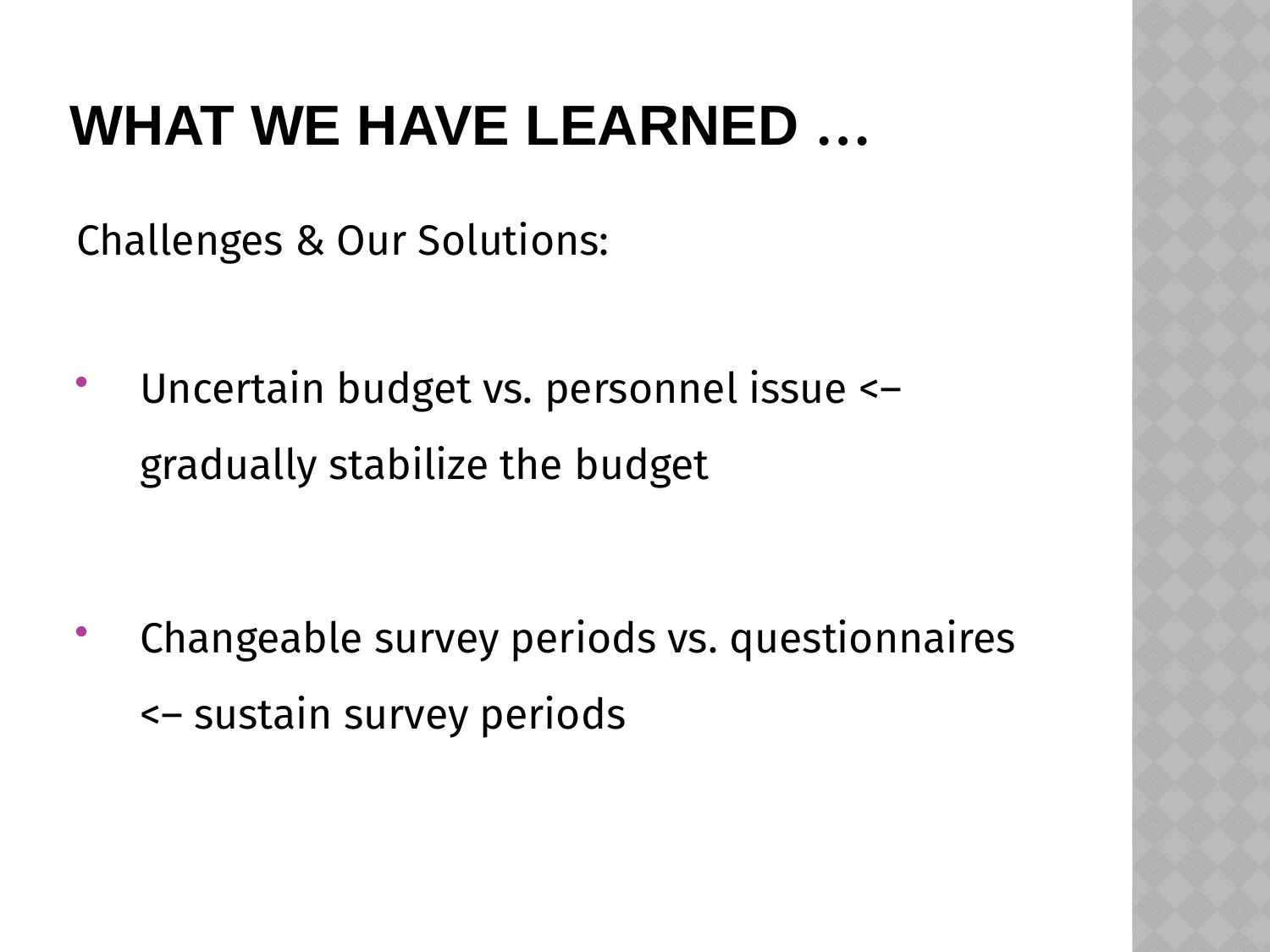

# what we have learned …
Challenges & Our Solutions:

Uncertain budget vs. personnel issue <– gradually stabilize the budget

Changeable survey periods vs. questionnaires <– sustain survey periods